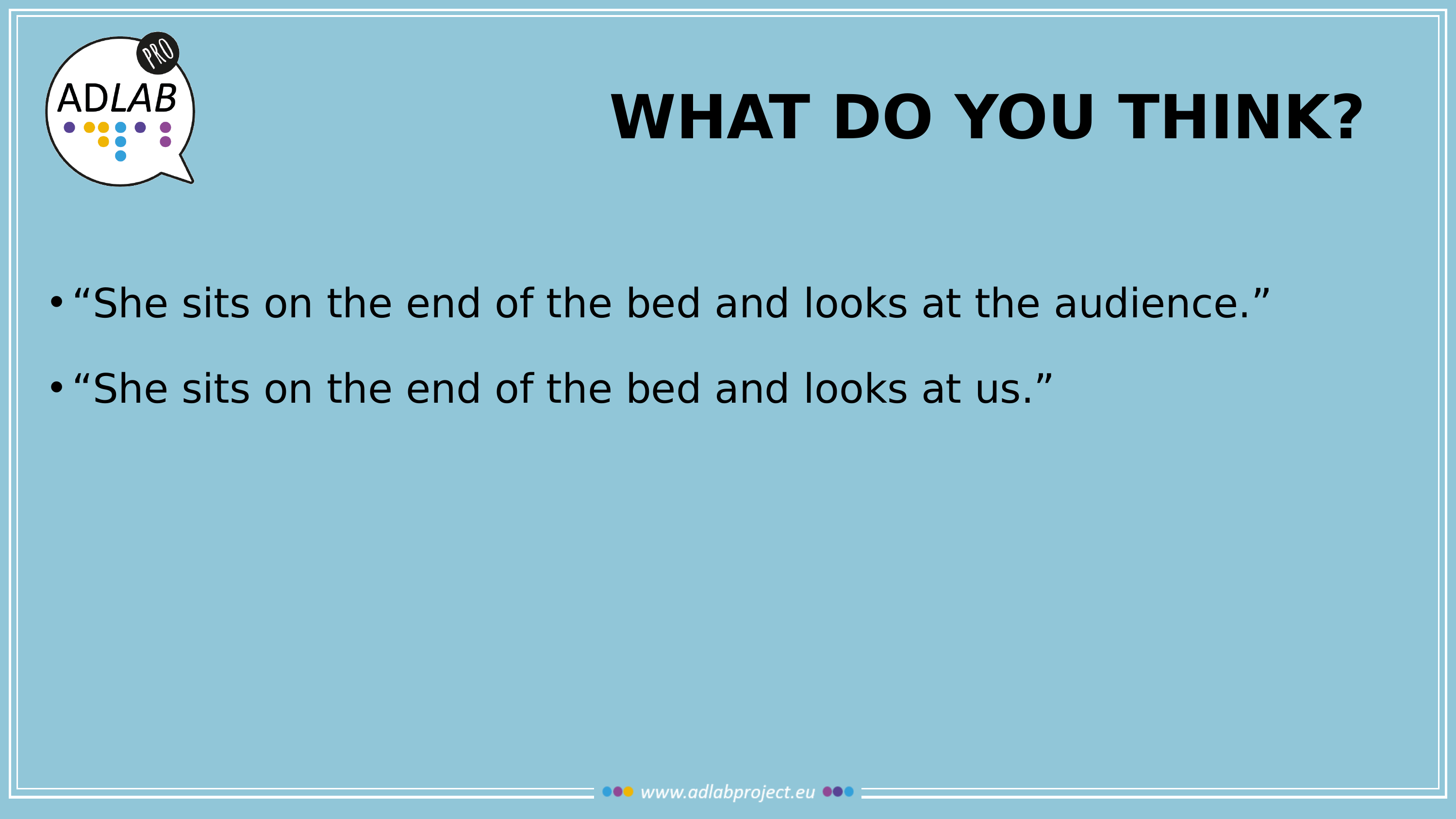

# What do you think?
“She sits on the end of the bed and looks at the audience.”
“She sits on the end of the bed and looks at us.”